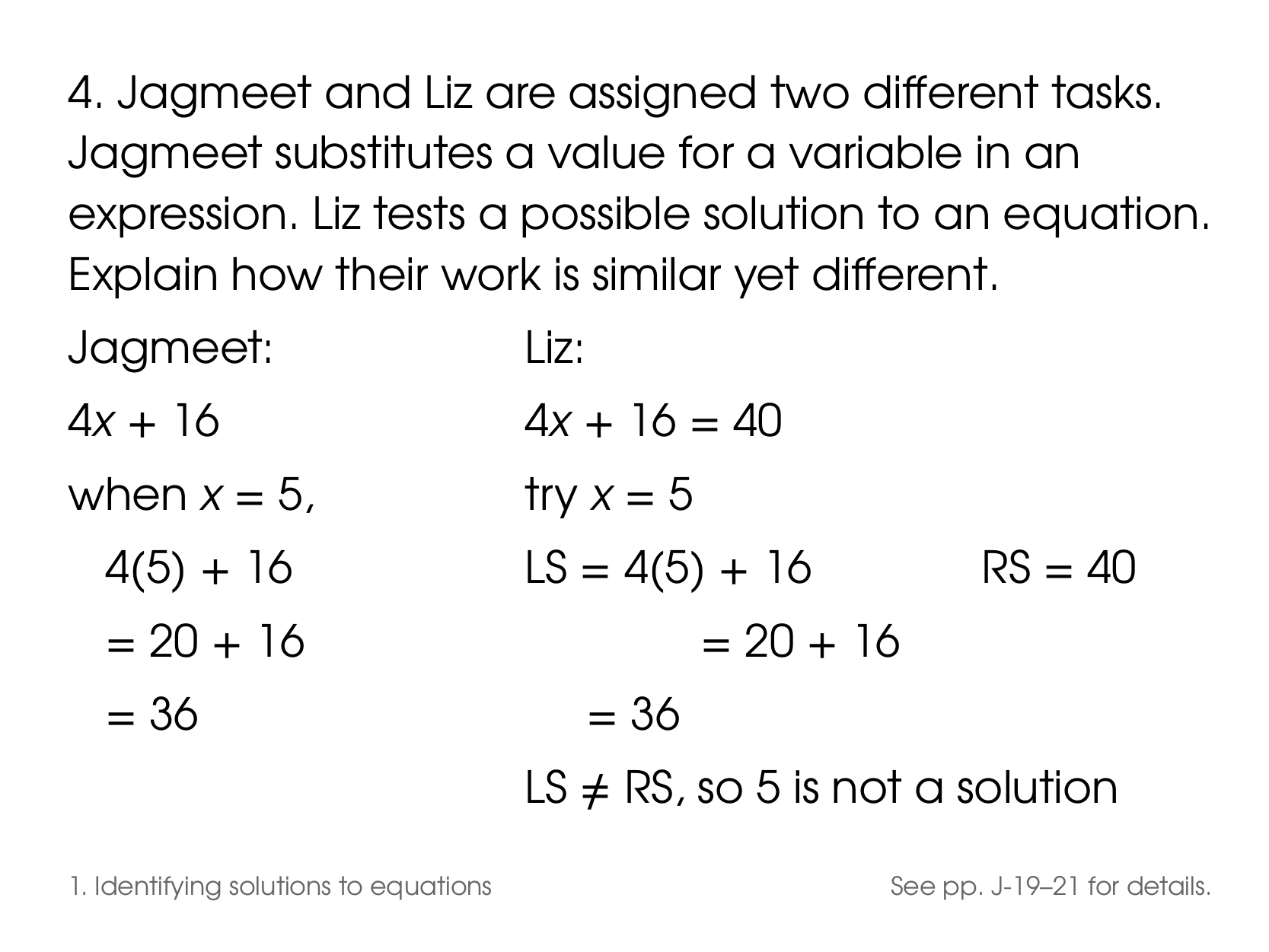

4. Jagmeet and Liz are assigned two different tasks. Jagmeet substitutes a value for a variable in an expression. Liz tests a possible solution to an equation. Explain how their work is similar yet different.
Jagmeet:			Liz:
4x + 16			4x + 16 = 40
when x = 5,		try x = 5
   4(5) + 16			LS = 4(5) + 16		RS = 40
   = 20 + 16			     = 20 + 16
   = 36			     = 36
				LS ≠ RS, so 5 is not a solution
1. Identifying solutions to equations
See pp. J-19–21 for details.